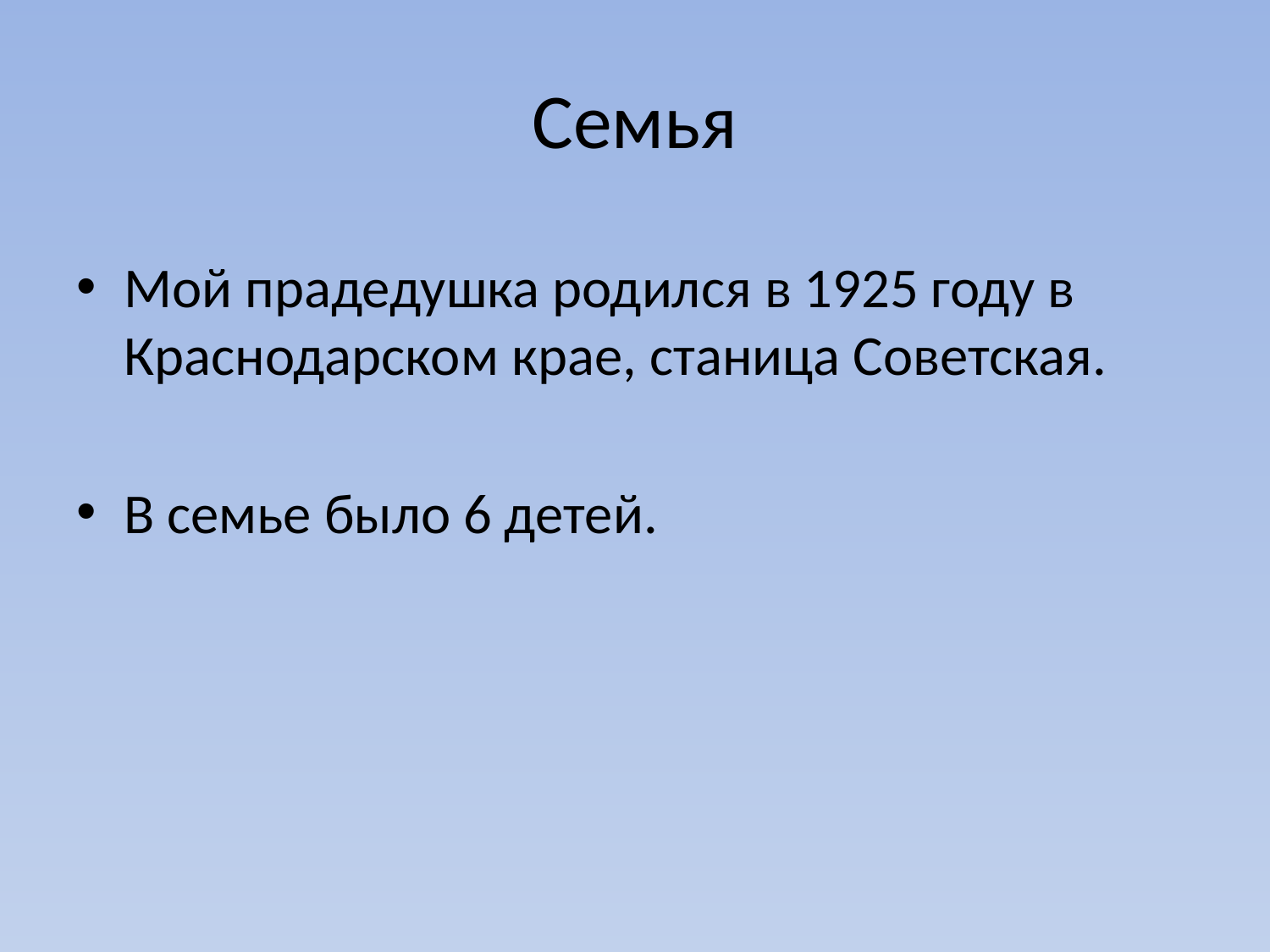

# Семья

Мой прадедушка родился в 1925 году в Краснодарском крае, станица Советская.

В семье было 6 детей.